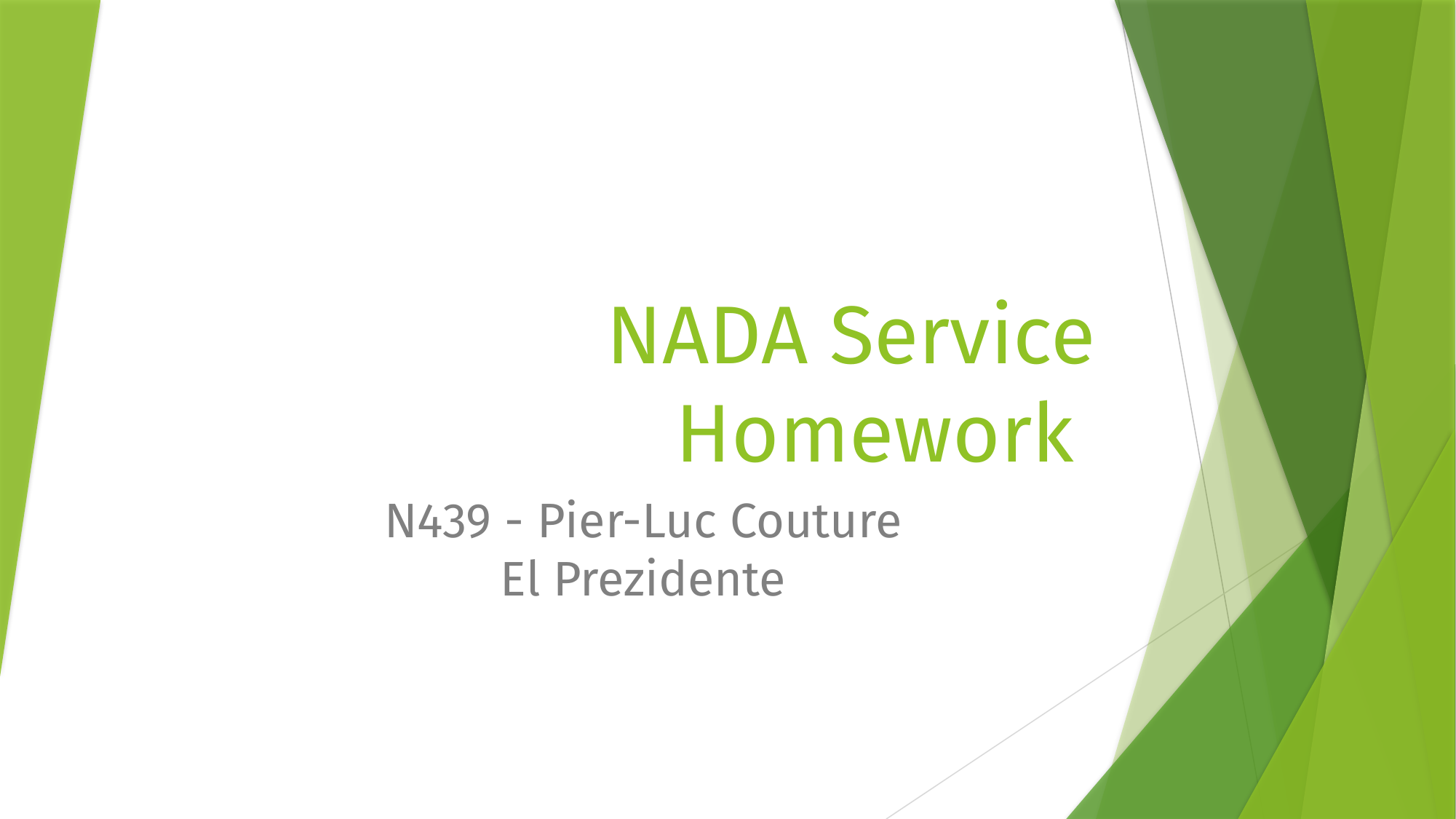

# NADA Service Homework
N439 - Pier-Luc Couture
El Prezidente